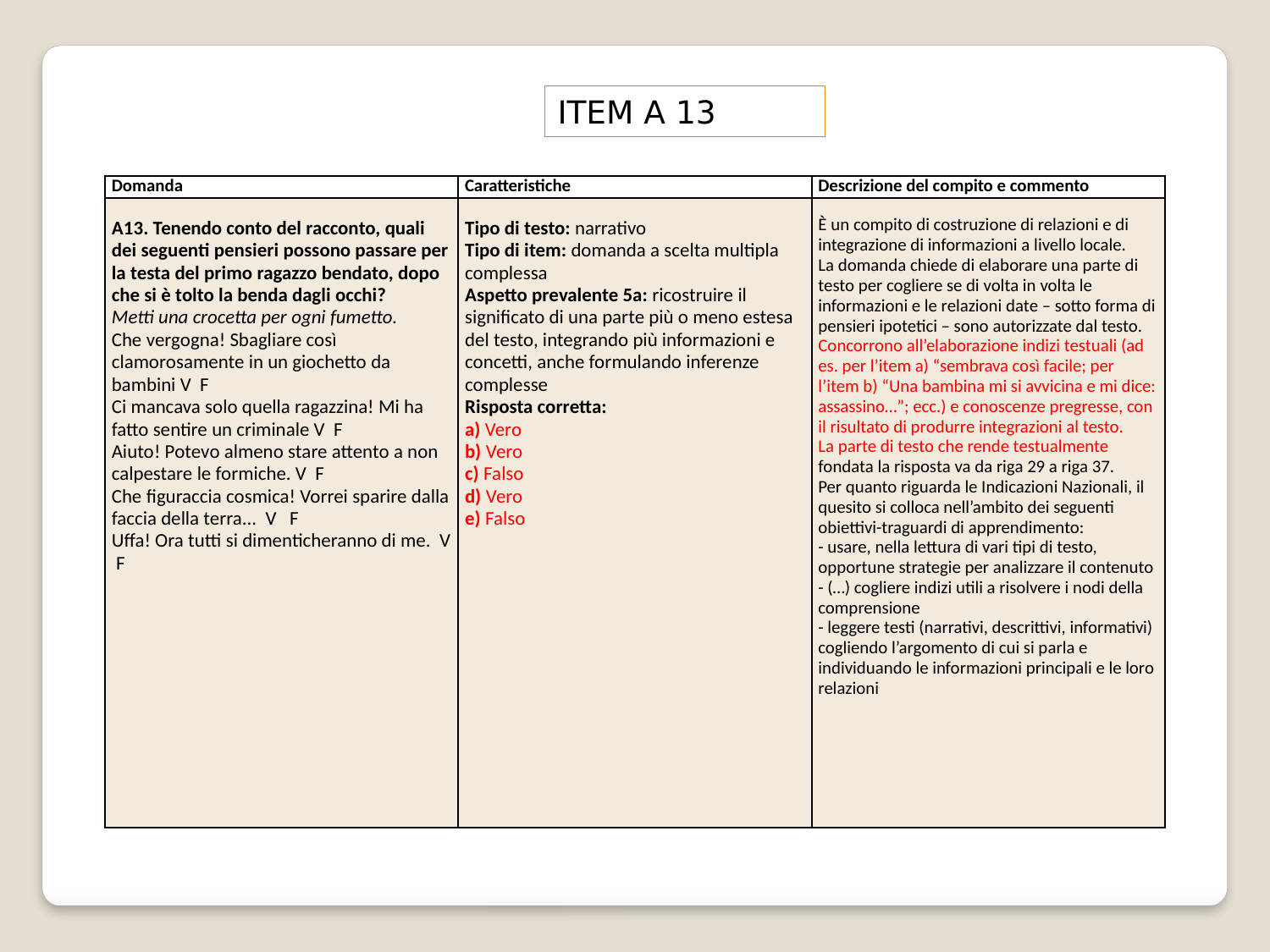

ITEM A 13
| Domanda | Caratteristiche | Descrizione del compito e commento |
| --- | --- | --- |
| A13. Tenendo conto del racconto, quali dei seguenti pensieri possono passare per la testa del primo ragazzo bendato, dopo che si è tolto la benda dagli occhi? Metti una crocetta per ogni fumetto. Che vergogna! Sbagliare così clamorosamente in un giochetto da bambini V F Ci mancava solo quella ragazzina! Mi ha fatto sentire un criminale V F Aiuto! Potevo almeno stare attento a non calpestare le formiche. V F Che figuraccia cosmica! Vorrei sparire dalla faccia della terra... V F Uffa! Ora tutti si dimenticheranno di me. V F | Tipo di testo: narrativo Tipo di item: domanda a scelta multipla complessa Aspetto prevalente 5a: ricostruire il significato di una parte più o meno estesa del testo, integrando più informazioni e concetti, anche formulando inferenze complesse Risposta corretta: a) Vero b) Vero c) Falso d) Vero e) Falso | È un compito di costruzione di relazioni e di integrazione di informazioni a livello locale. La domanda chiede di elaborare una parte di testo per cogliere se di volta in volta le informazioni e le relazioni date – sotto forma di pensieri ipotetici – sono autorizzate dal testo. Concorrono all’elaborazione indizi testuali (ad es. per l’item a) “sembrava così facile; per l’item b) “Una bambina mi si avvicina e mi dice: assassino…”; ecc.) e conoscenze pregresse, con il risultato di produrre integrazioni al testo. La parte di testo che rende testualmente fondata la risposta va da riga 29 a riga 37. Per quanto riguarda le Indicazioni Nazionali, il quesito si colloca nell’ambito dei seguenti obiettivi-traguardi di apprendimento: - usare, nella lettura di vari tipi di testo, opportune strategie per analizzare il contenuto - (…) cogliere indizi utili a risolvere i nodi della comprensione - leggere testi (narrativi, descrittivi, informativi) cogliendo l’argomento di cui si parla e individuando le informazioni principali e le loro relazioni |